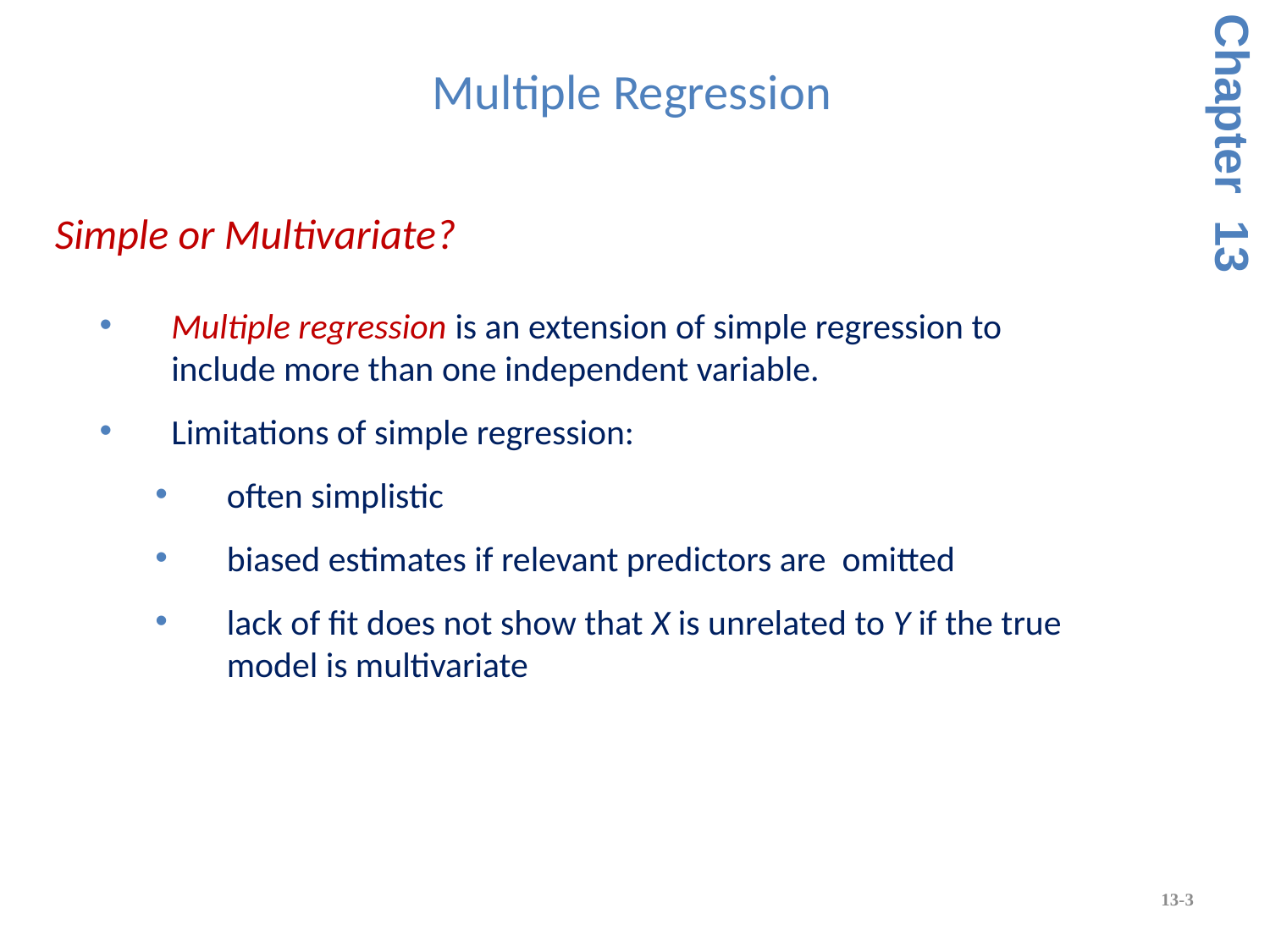

# Multiple Regression
Chapter  13
 Simple or Multivariate?
Multiple regression is an extension of simple regression to include more than one independent variable.
Limitations of simple regression:
often simplistic
biased estimates if relevant predictors are  omitted
lack of fit does not show that X is unrelated to Y if the true model is multivariate

13-3